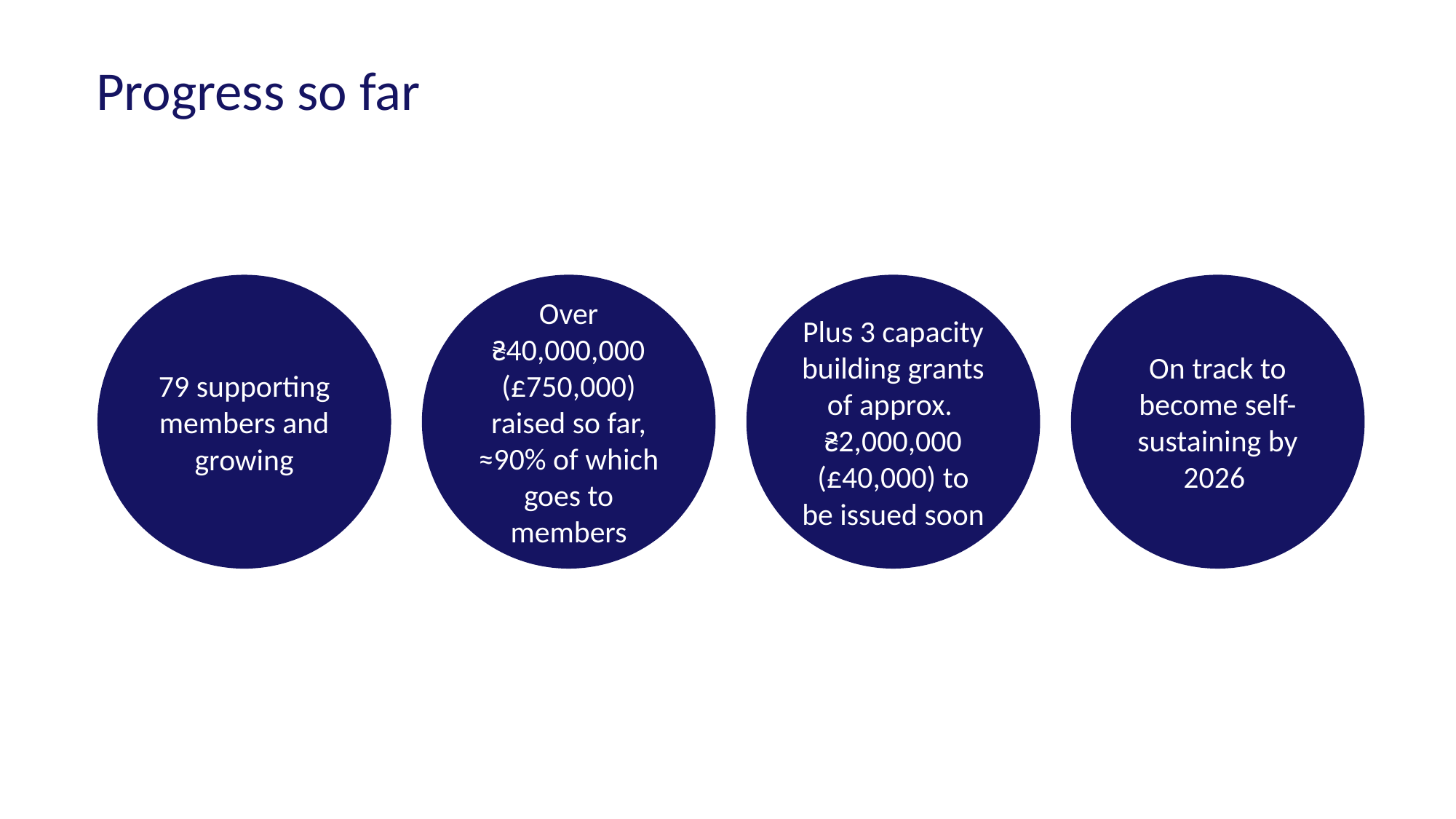

Progress so far
Over ₴40,000,000 (£750,000) raised so far, ≈90% of which goes to members
Plus 3 capacity building grants of approx.  ₴2,000,000 (£40,000) to be issued soon
On track to become self-sustaining by 2026
79 supporting members and growing